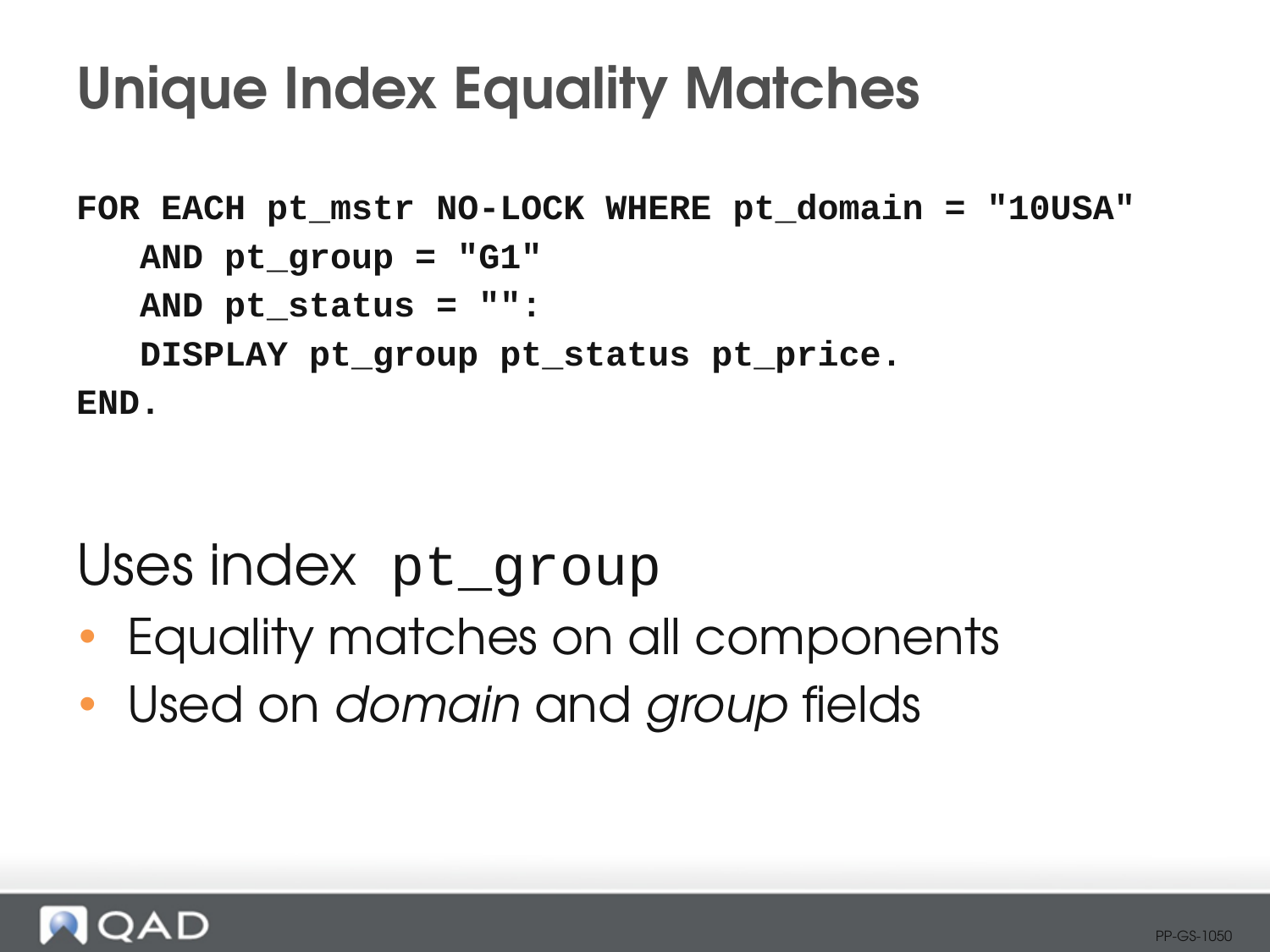

# Unique Index Equality Matches
FOR EACH pt_mstr NO-LOCK WHERE pt_domain = "10USA"
   AND pt_group = "G1"
   AND pt_status = "":
   DISPLAY pt_group pt_status pt_price.
END.

Uses index pt_group
Equality matches on all components
Used on domain and group fields

PP-GS-1050